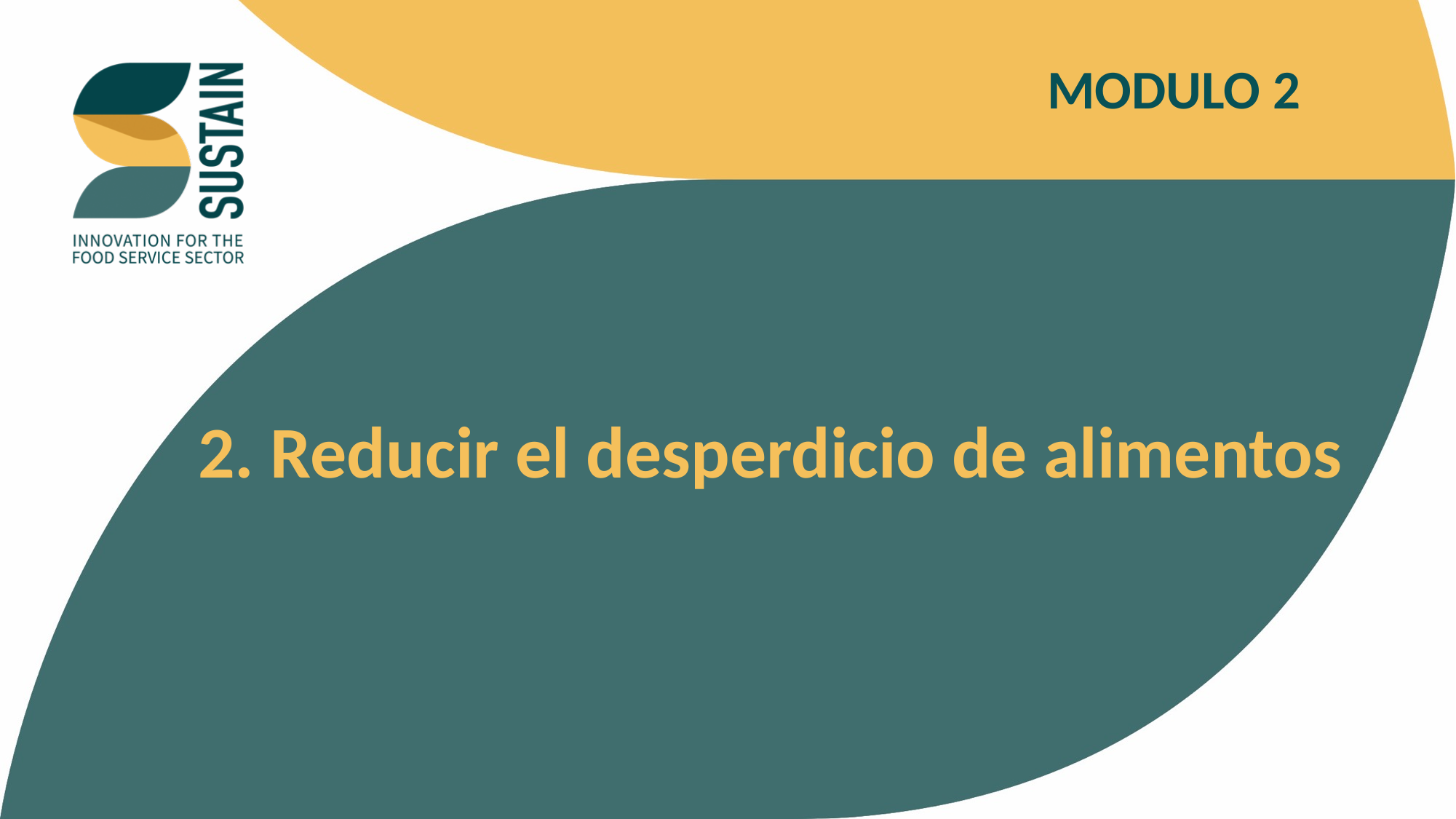

MODULO 2
2. Reducir el desperdicio de alimentos